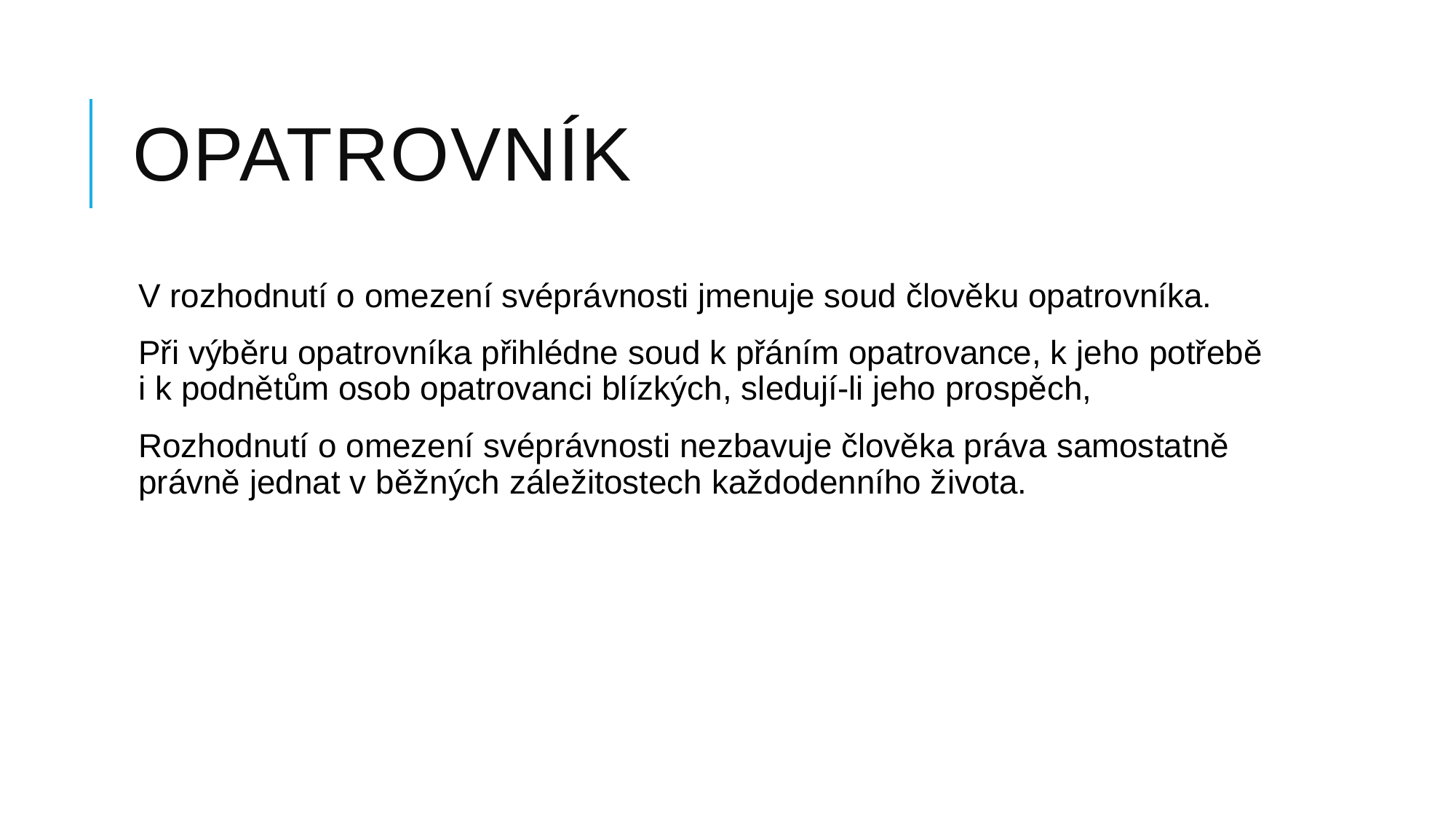

# Opatrovník
V rozhodnutí o omezení svéprávnosti jmenuje soud člověku opatrovníka.
Při výběru opatrovníka přihlédne soud k přáním opatrovance, k jeho potřebě i k podnětům osob opatrovanci blízkých, sledují-li jeho prospěch,
Rozhodnutí o omezení svéprávnosti nezbavuje člověka práva samostatně právně jednat v běžných záležitostech každodenního života.